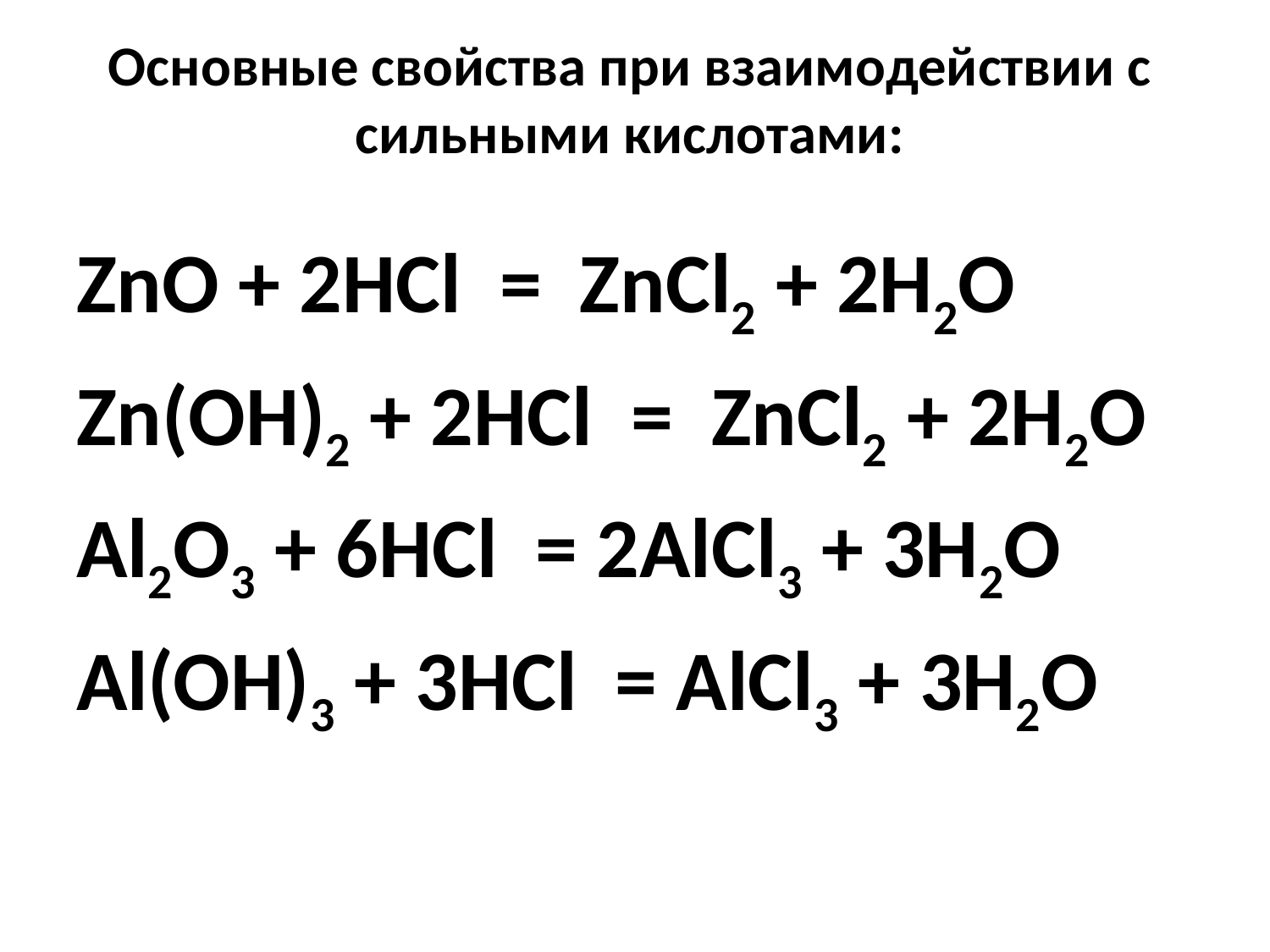

# Основные свойства при взаимодействии с сильными кислотами:
ZnO + 2HCl  =  ZnCl2 + 2H2O
Zn(OH)2 + 2HCl  =  ZnCl2 + 2H2O
Al2O3 + 6HCl  = 2AlCl3 + 3H2O
Al(OH)3 + 3HCl  = AlCl3 + 3H2O